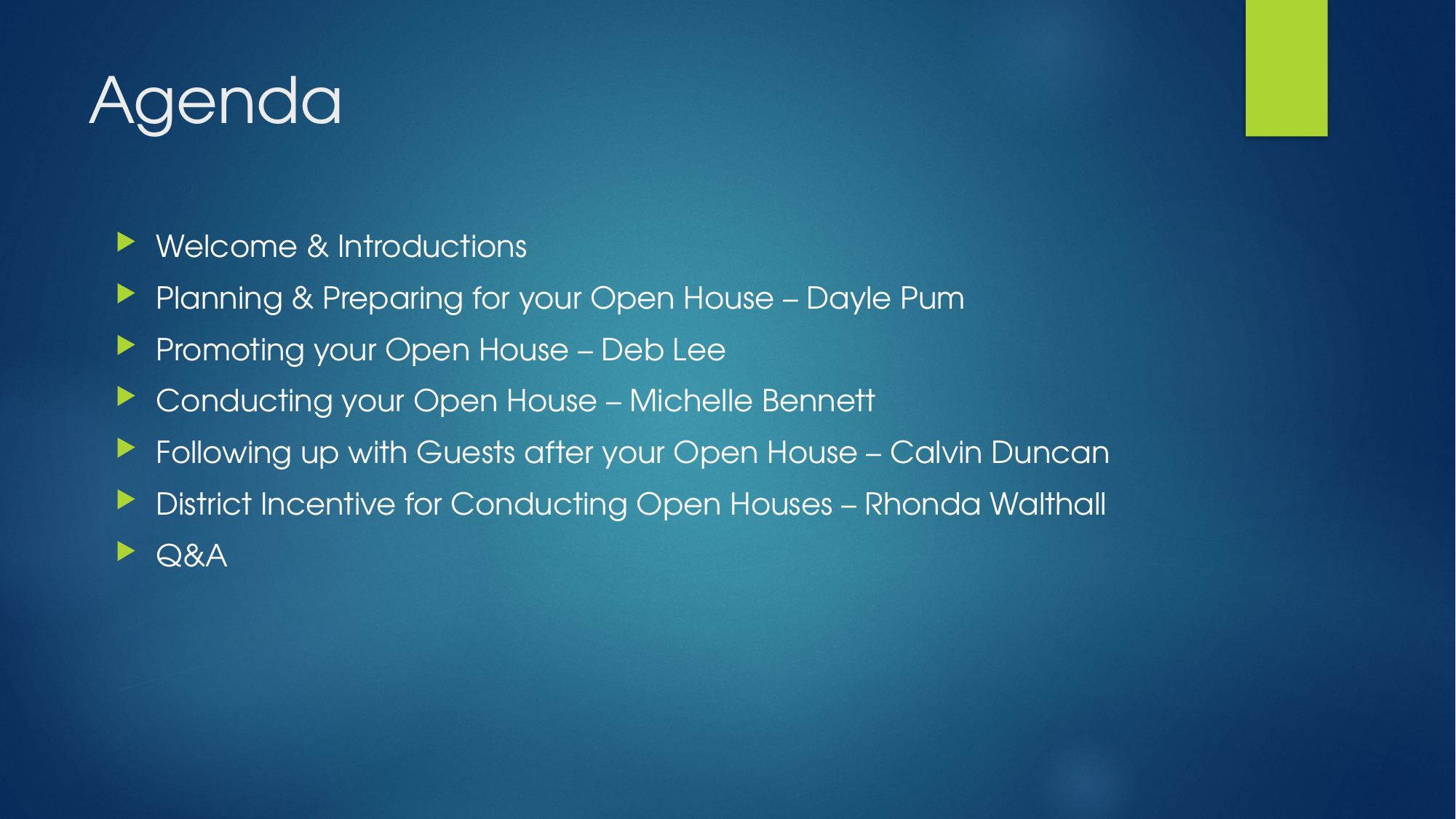

# Agenda
Welcome & Introductions
Planning & Preparing for your Open House – Dayle Pum
Promoting your Open House – Deb Lee
Conducting your Open House – Michelle Bennett
Following up with Guests after your Open House – Calvin Duncan
District Incentive for Conducting Open Houses – Rhonda Walthall
Q&A